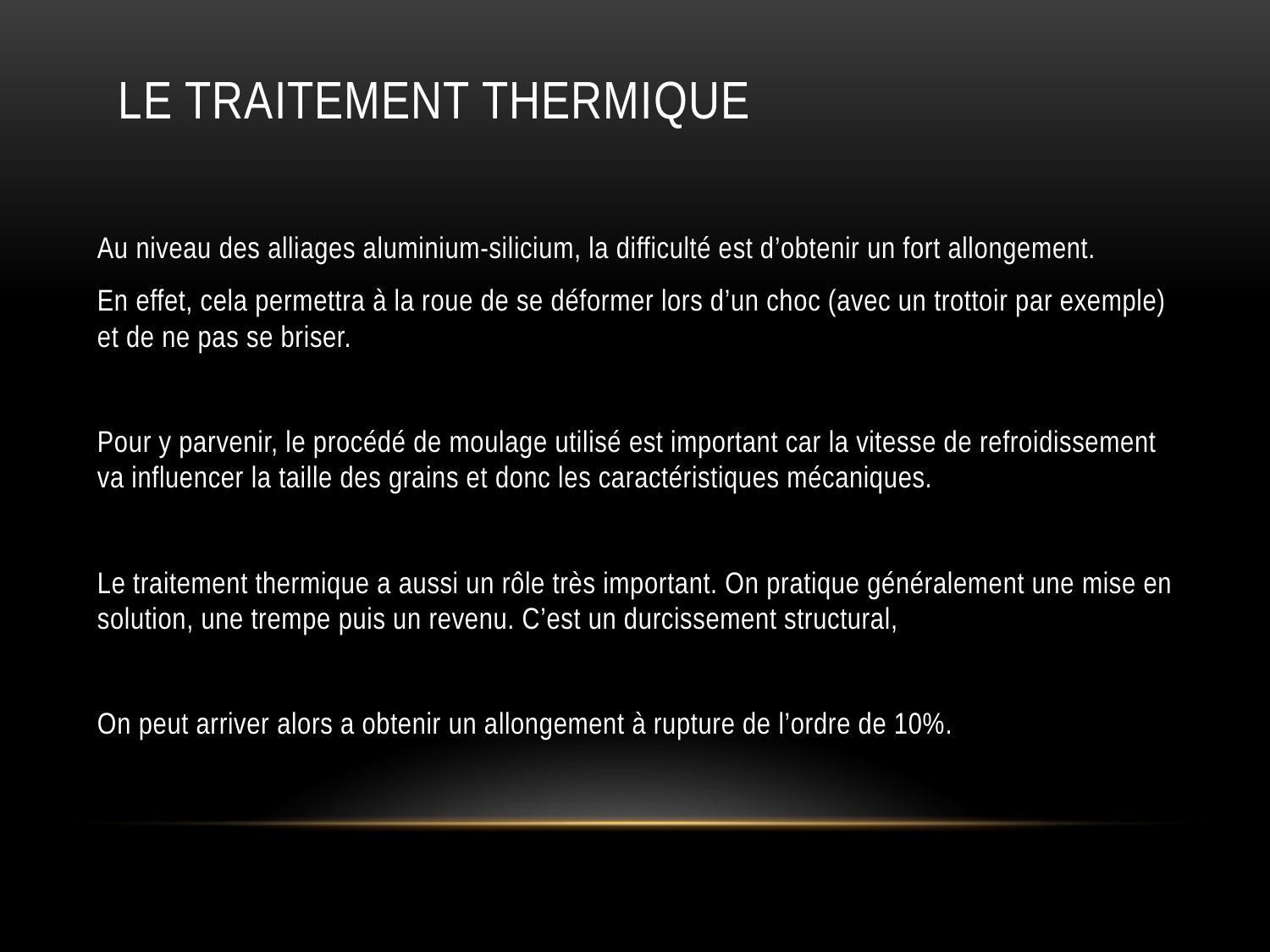

Le traitement thermique
Au niveau des alliages aluminium-silicium, la difficulté est d’obtenir un fort allongement.
En effet, cela permettra à la roue de se déformer lors d’un choc (avec un trottoir par exemple) et de ne pas se briser.

Pour y parvenir, le procédé de moulage utilisé est important car la vitesse de refroidissement va influencer la taille des grains et donc les caractéristiques mécaniques.

Le traitement thermique a aussi un rôle très important. On pratique généralement une mise en solution, une trempe puis un revenu. C’est un durcissement structural,

On peut arriver alors a obtenir un allongement à rupture de l’ordre de 10%.